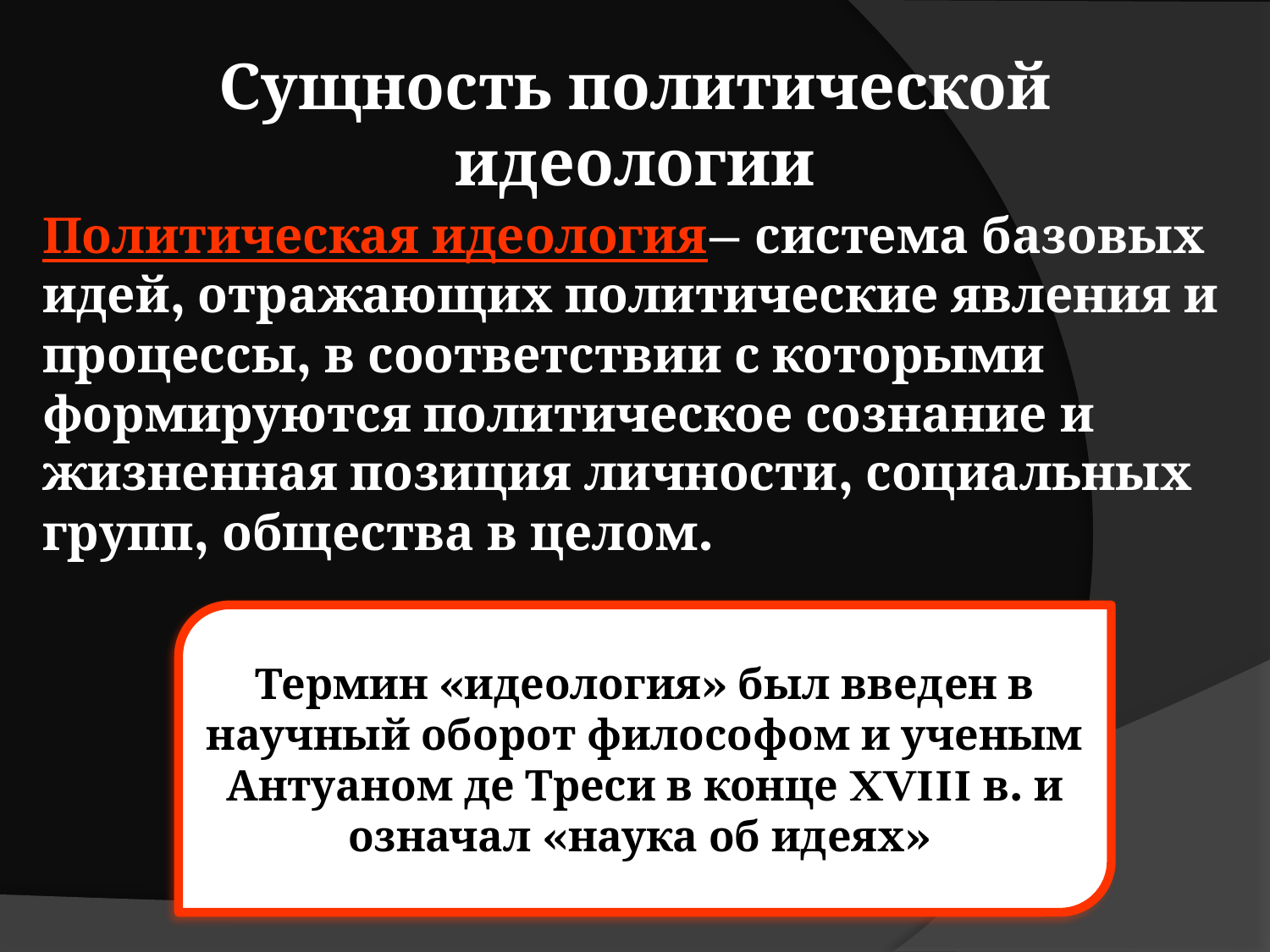

Сущность политической идеологии
Политическая идеология– система базовых идей, отражающих политические явления и процессы, в соответствии с которыми формируются политическое сознание и жизненная позиция личности, социальных групп, общества в целом.
Термин «идеология» был введен в научный оборот философом и ученым Антуаном де Треси в конце XVIII в. и означал «наука об идеях»